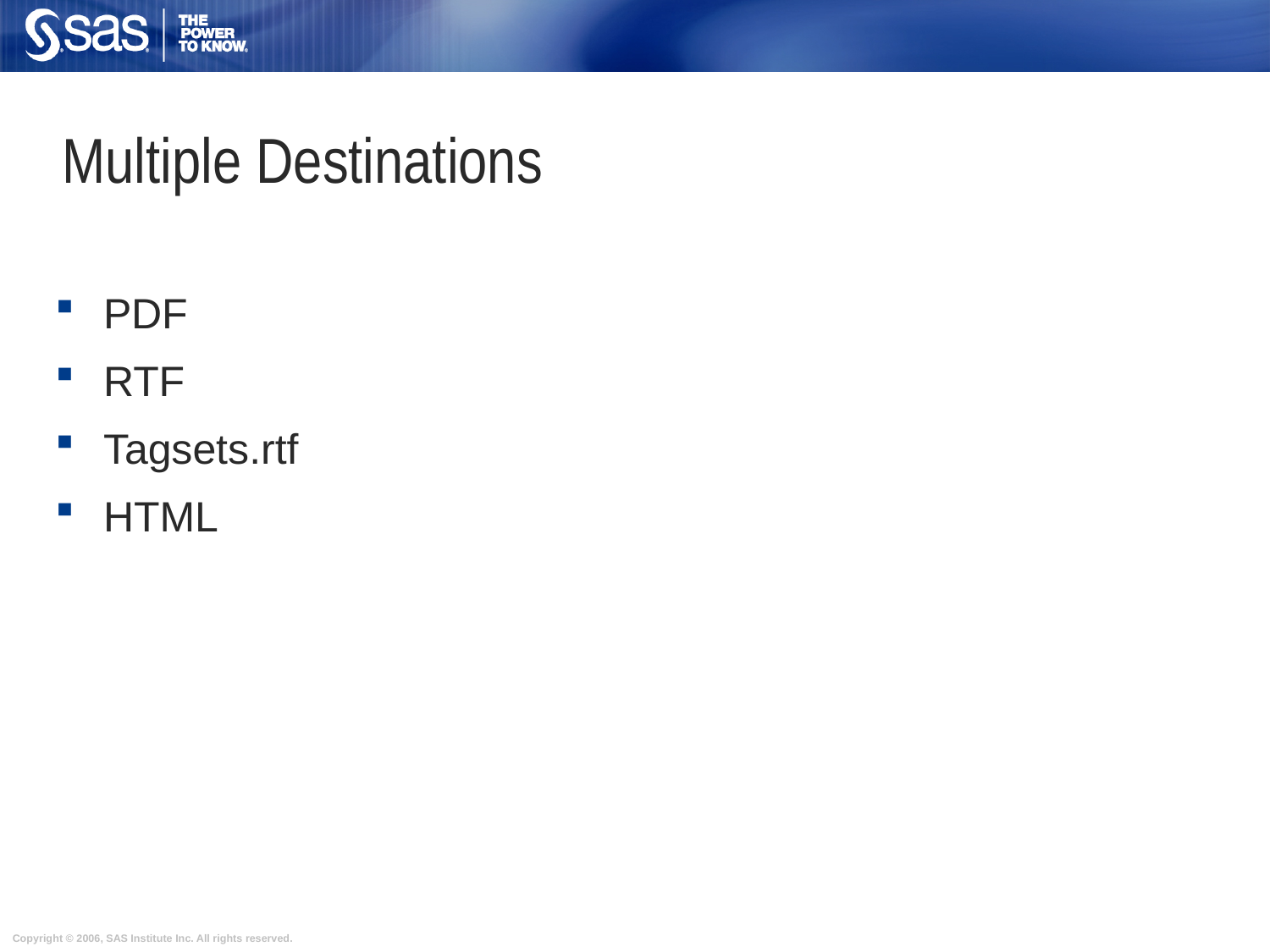

# Multiple Destinations
PDF
RTF
Tagsets.rtf
HTML